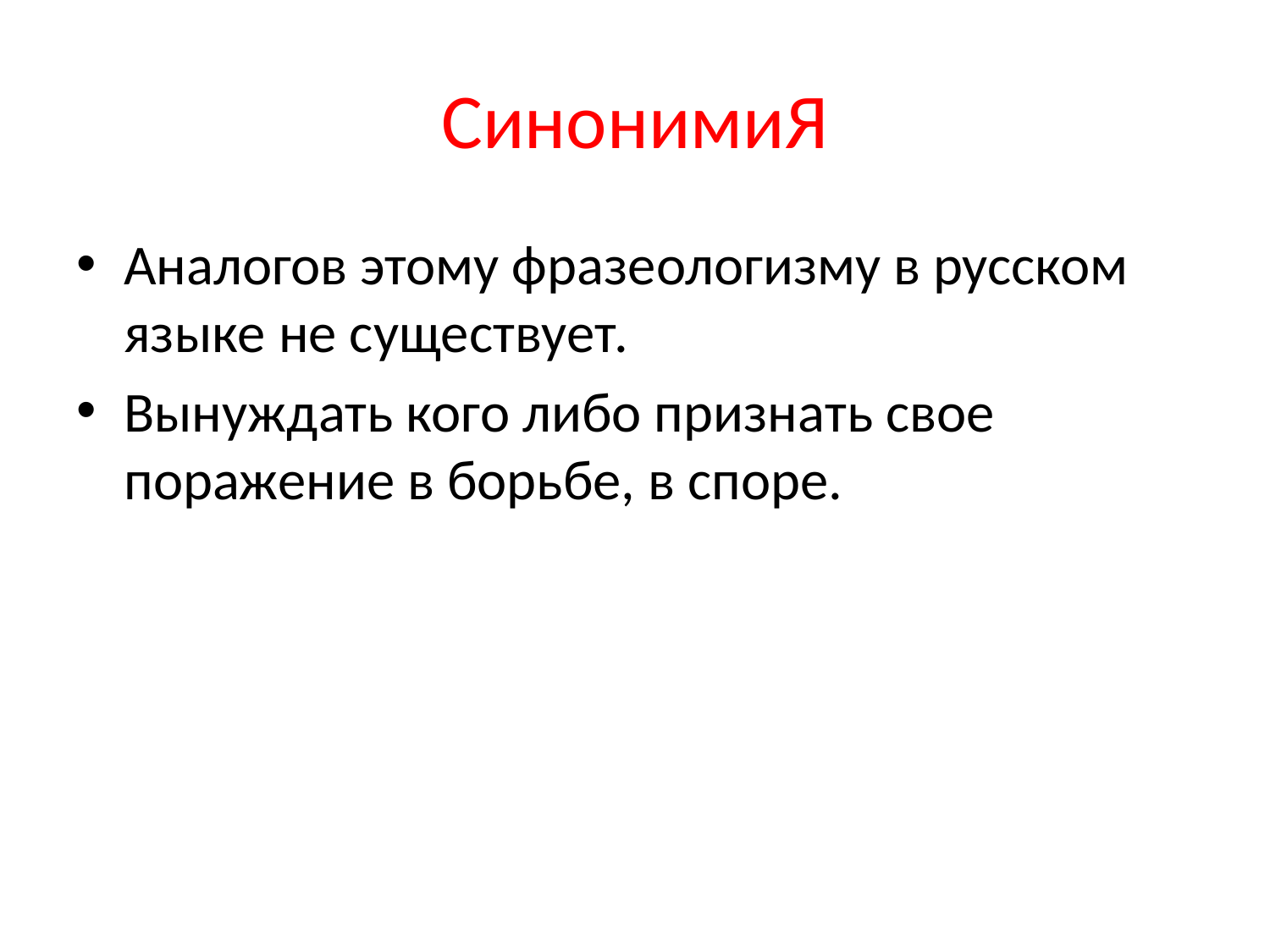

# СинонимиЯ
Аналогов этому фразеологизму в русском языке не существует.
Вынуждать кого либо признать свое поражение в борьбе, в споре.